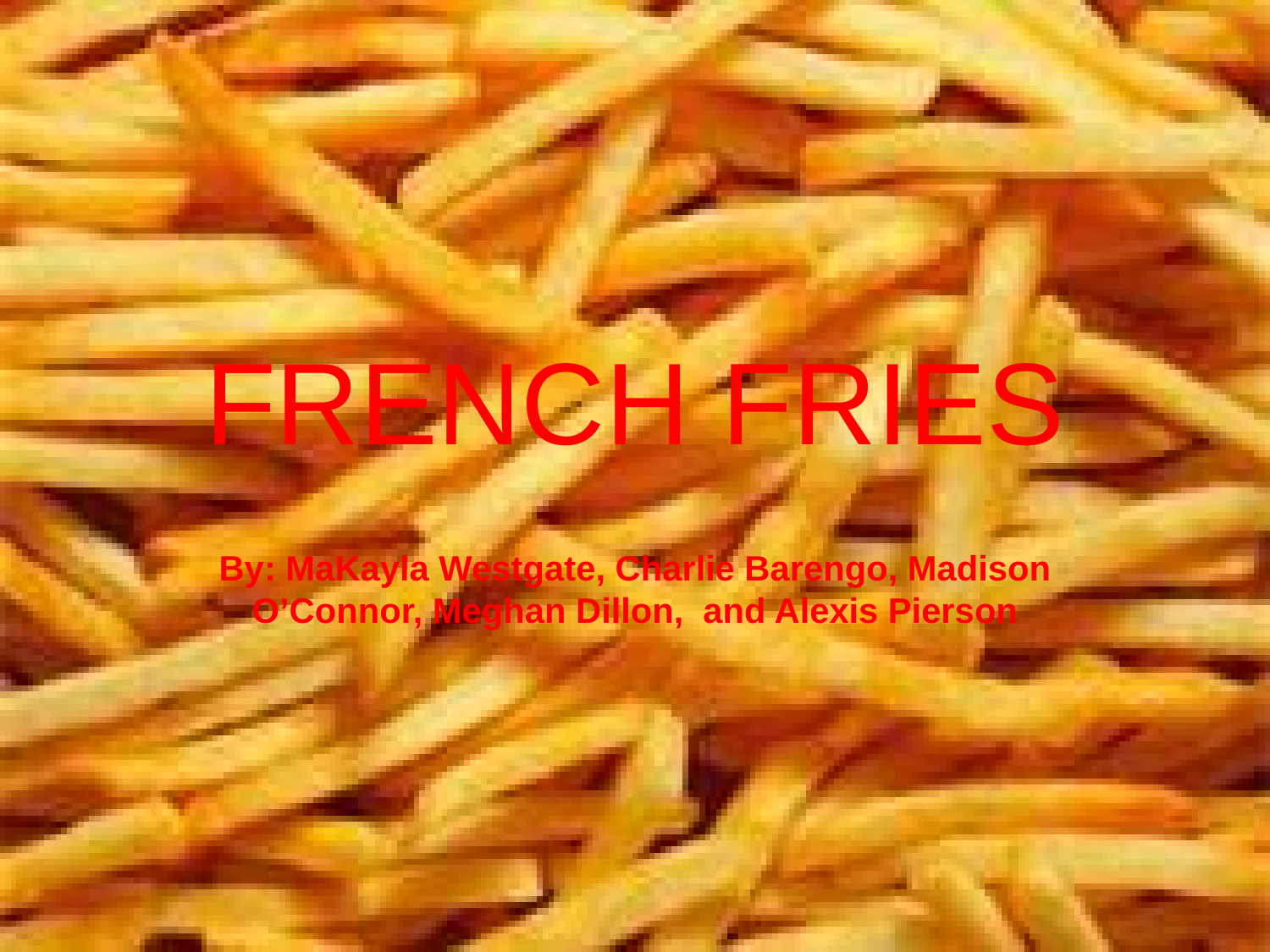

# FRENCH FRIES
By: MaKayla Westgate, Charlie Barengo, Madison O’Connor, Meghan Dillon,  and Alexis Pierson